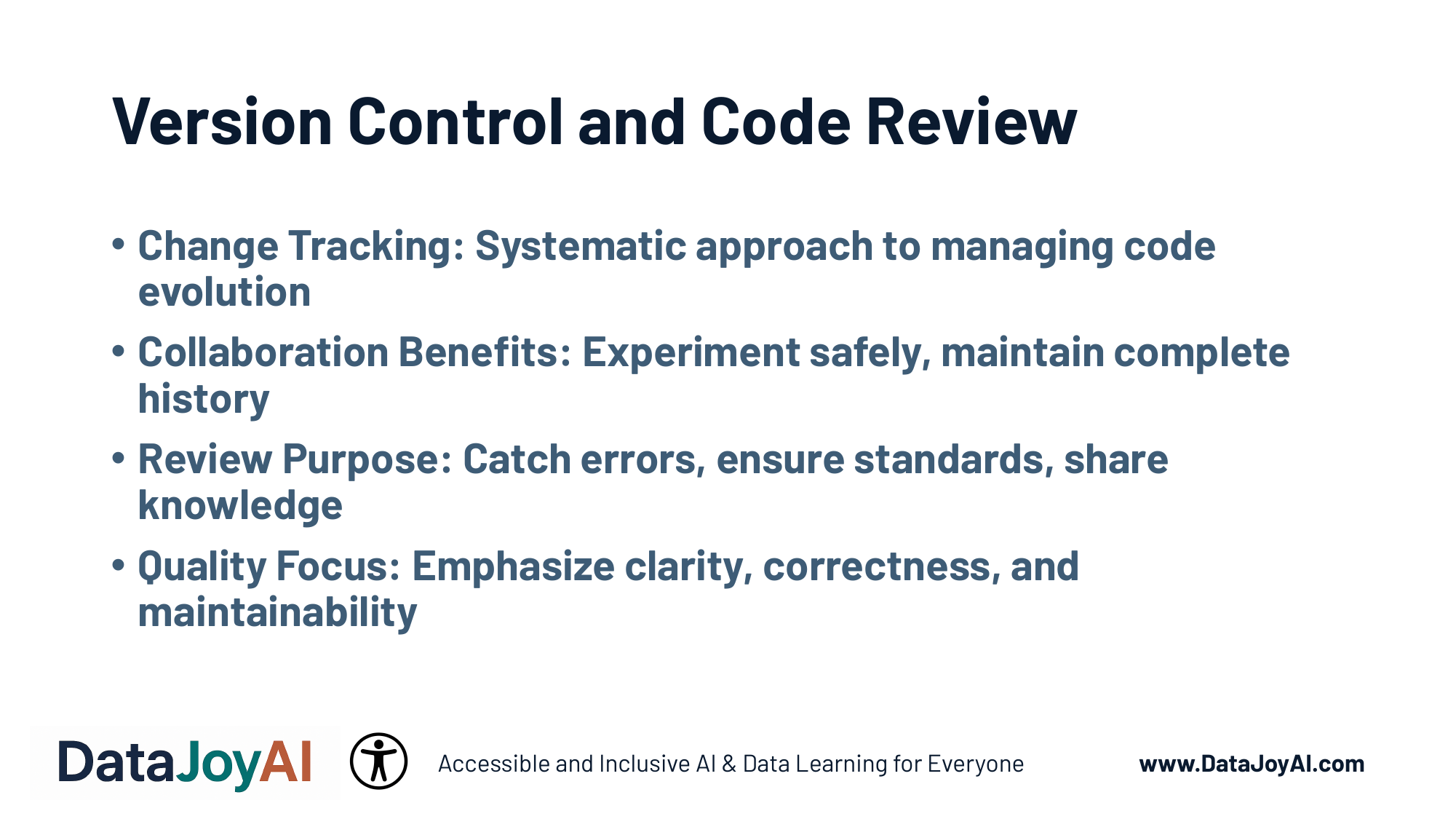

# Version Control and Code Review
Change Tracking: Systematic approach to managing code evolution
Collaboration Benefits: Experiment safely, maintain complete history
Review Purpose: Catch errors, ensure standards, share knowledge
Quality Focus: Emphasize clarity, correctness, and maintainability